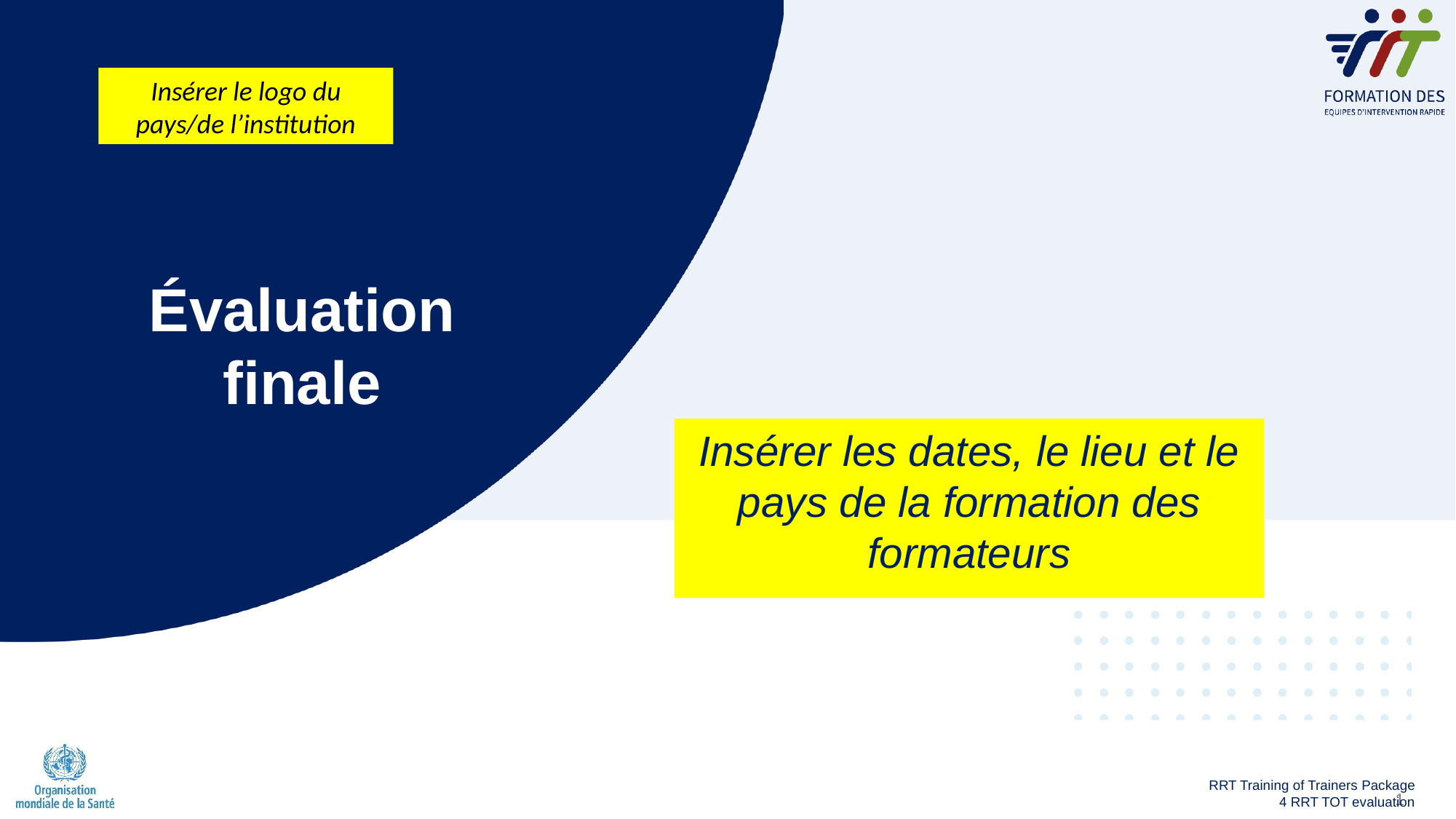

Insérer le logo du pays/de l’institution
Évaluation finale
Insérer les dates, le lieu et le pays de la formation des formateurs